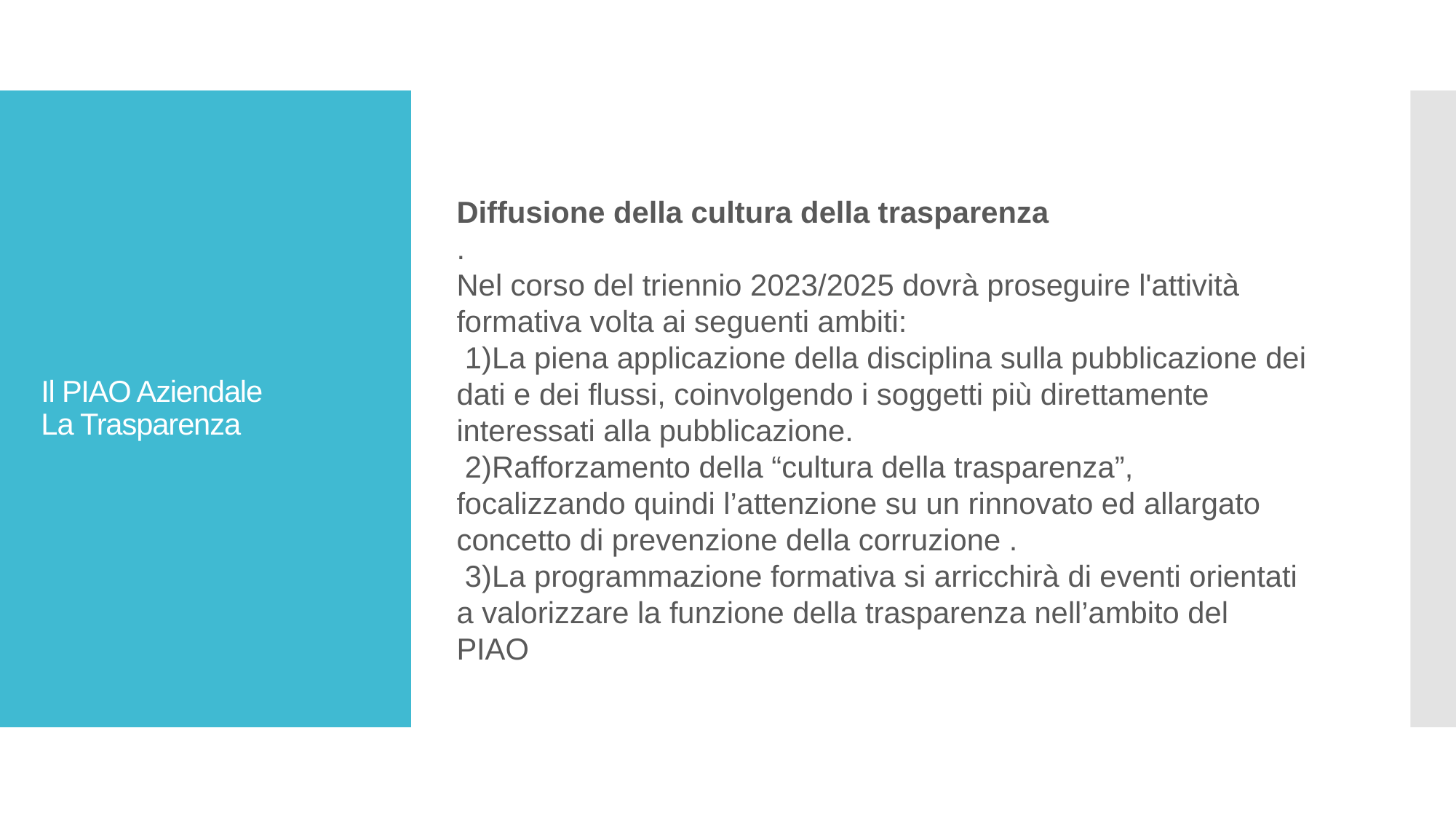

Diffusione della cultura della trasparenza
.
Nel corso del triennio 2023/2025 dovrà proseguire l'attività formativa volta ai seguenti ambiti:
 1)La piena applicazione della disciplina sulla pubblicazione dei dati e dei flussi, coinvolgendo i soggetti più direttamente interessati alla pubblicazione.
 2)Rafforzamento della “cultura della trasparenza”, focalizzando quindi l’attenzione su un rinnovato ed allargato concetto di prevenzione della corruzione .
 3)La programmazione formativa si arricchirà di eventi orientati a valorizzare la funzione della trasparenza nell’ambito del PIAO
# Il PIAO Aziendale La Trasparenza